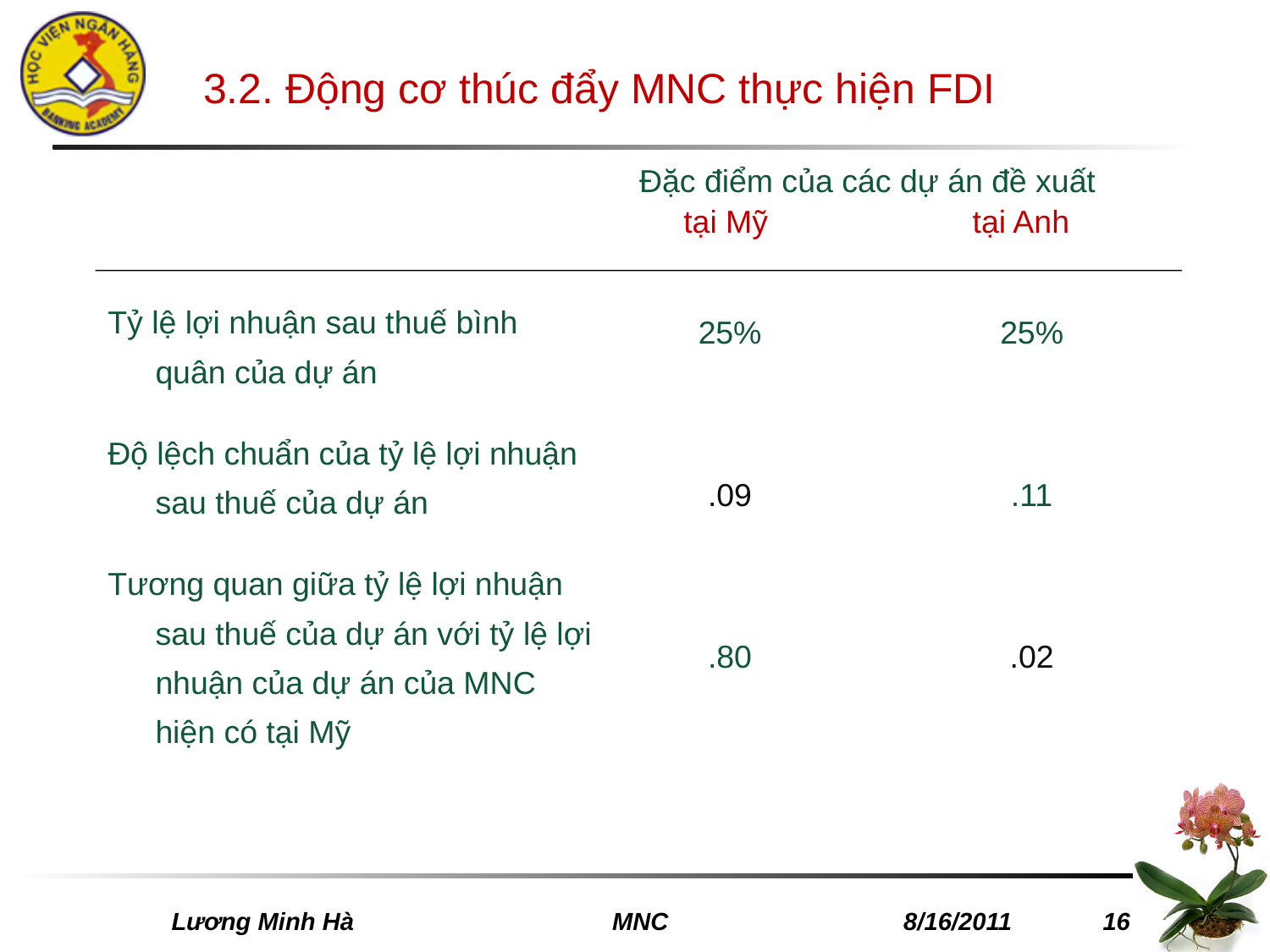

# 3.2. Động cơ thúc đẩy MNC thực hiện FDI
Đặc điểm của các dự án đề xuất
  tại Mỹ                       tại Anh

Tỷ lệ lợi nhuận sau thuế bình quân của dự án
Độ lệch chuẩn của tỷ lệ lợi nhuận sau thuế của dự án
Tương quan giữa tỷ lệ lợi nhuận sau thuế của dự án với tỷ lệ lợi nhuận của dự án của MNC hiện có tại Mỹ
25%

.09

.80
25%

.11

.02
 Lương Minh Hà